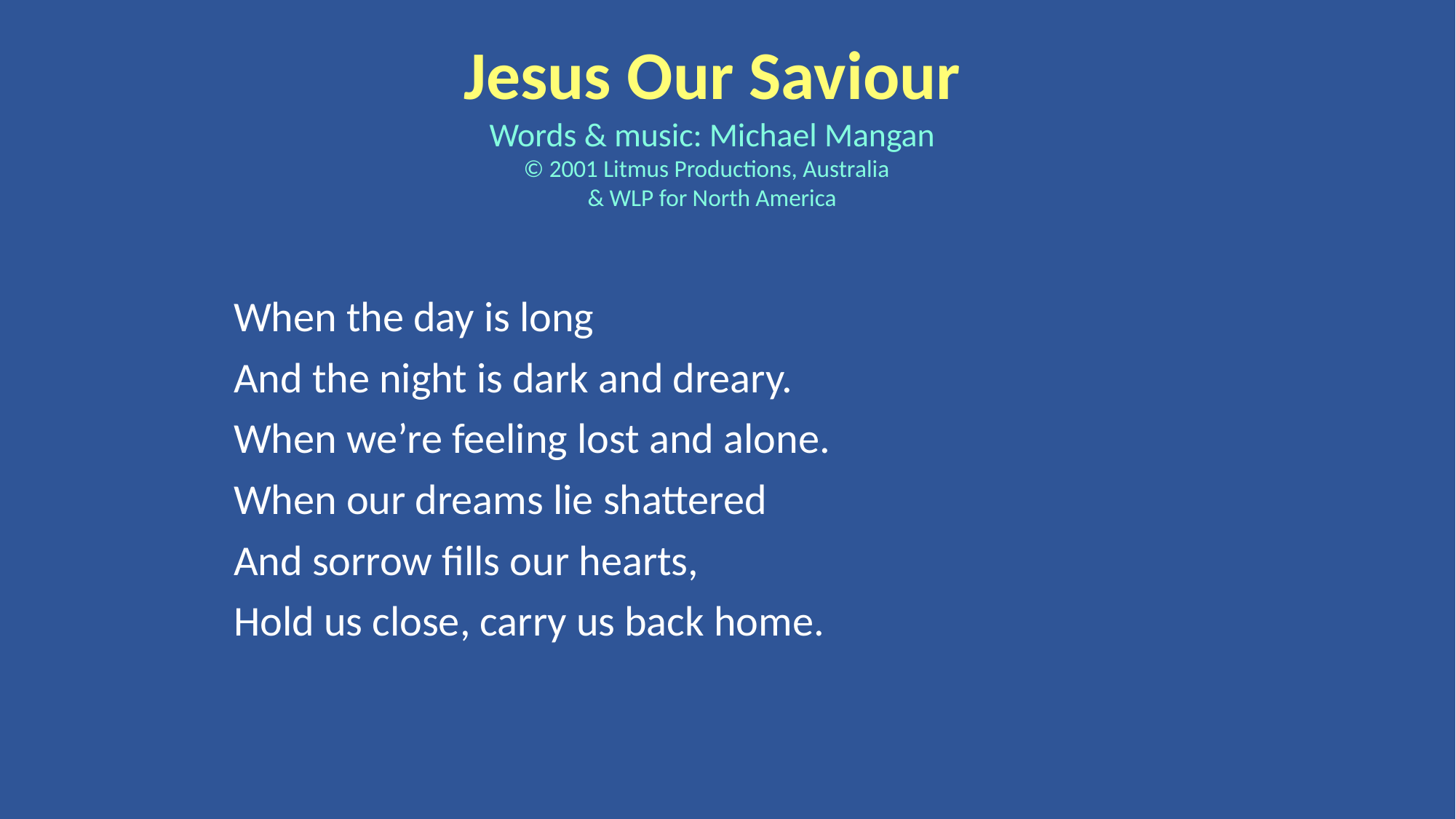

Jesus Our Saviour
Words & music: Michael Mangan
© 2001 Litmus Productions, Australia
& WLP for North America
When the day is long
And the night is dark and dreary.
When we’re feeling lost and alone.
When our dreams lie shattered
And sorrow fills our hearts,
Hold us close, carry us back home.